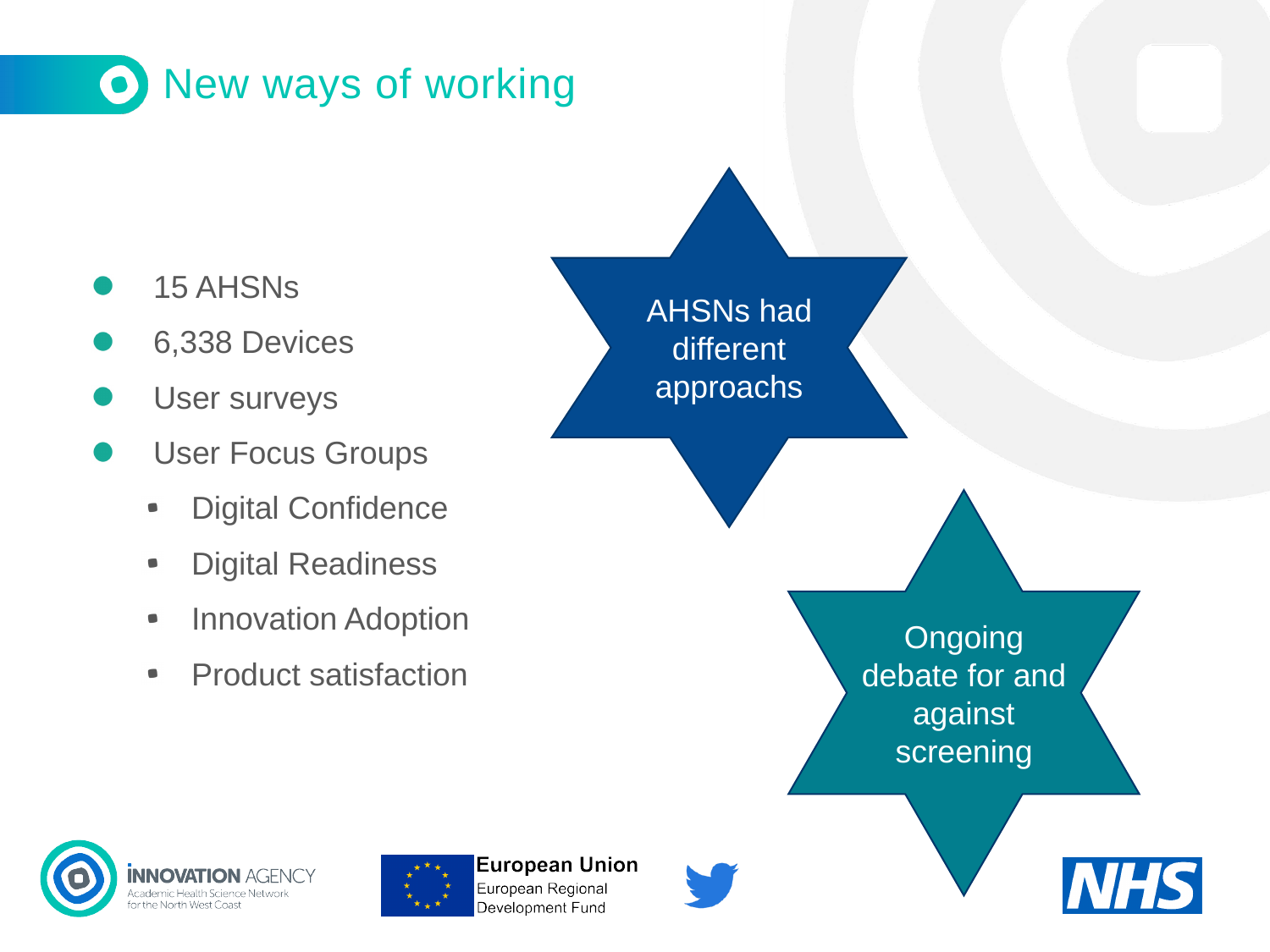

New ways of working
AHSNs had different approachs

15 AHSNs
6,338 Devices
User surveys
User Focus Groups
Digital Confidence
Digital Readiness
Innovation Adoption
Product satisfaction

Ongoing debate for and against screening